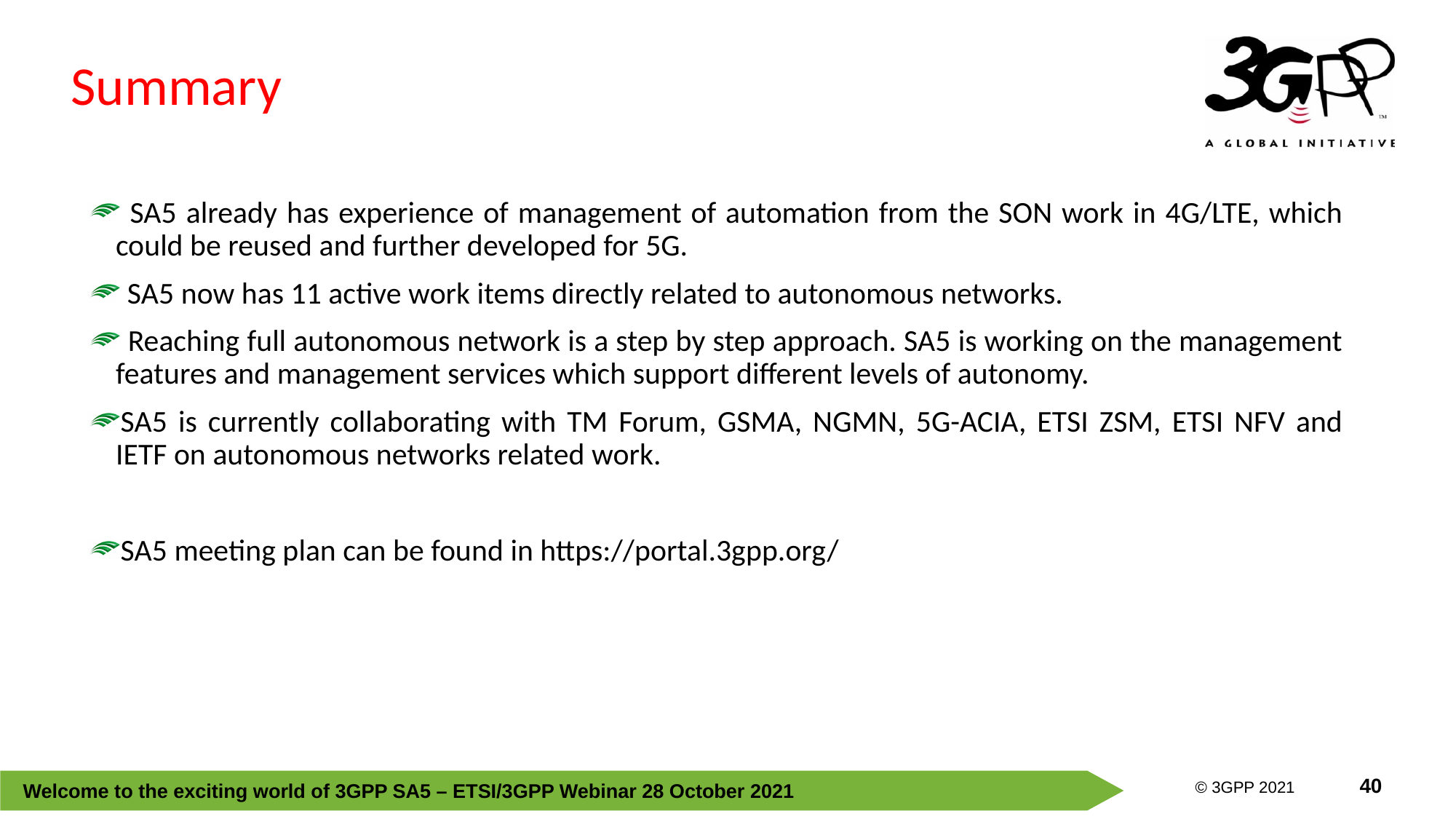

Summary
 SA5 already has experience of management of automation from the SON work in 4G/LTE, which could be reused and further developed for 5G.
 SA5 now has 11 active work items directly related to autonomous networks.
 Reaching full autonomous network is a step by step approach. SA5 is working on the management features and management services which support different levels of autonomy.
SA5 is currently collaborating with TM Forum, GSMA, NGMN, 5G-ACIA, ETSI ZSM, ETSI NFV and IETF on autonomous networks related work.

SA5 meeting plan can be found in https://portal.3gpp.org/